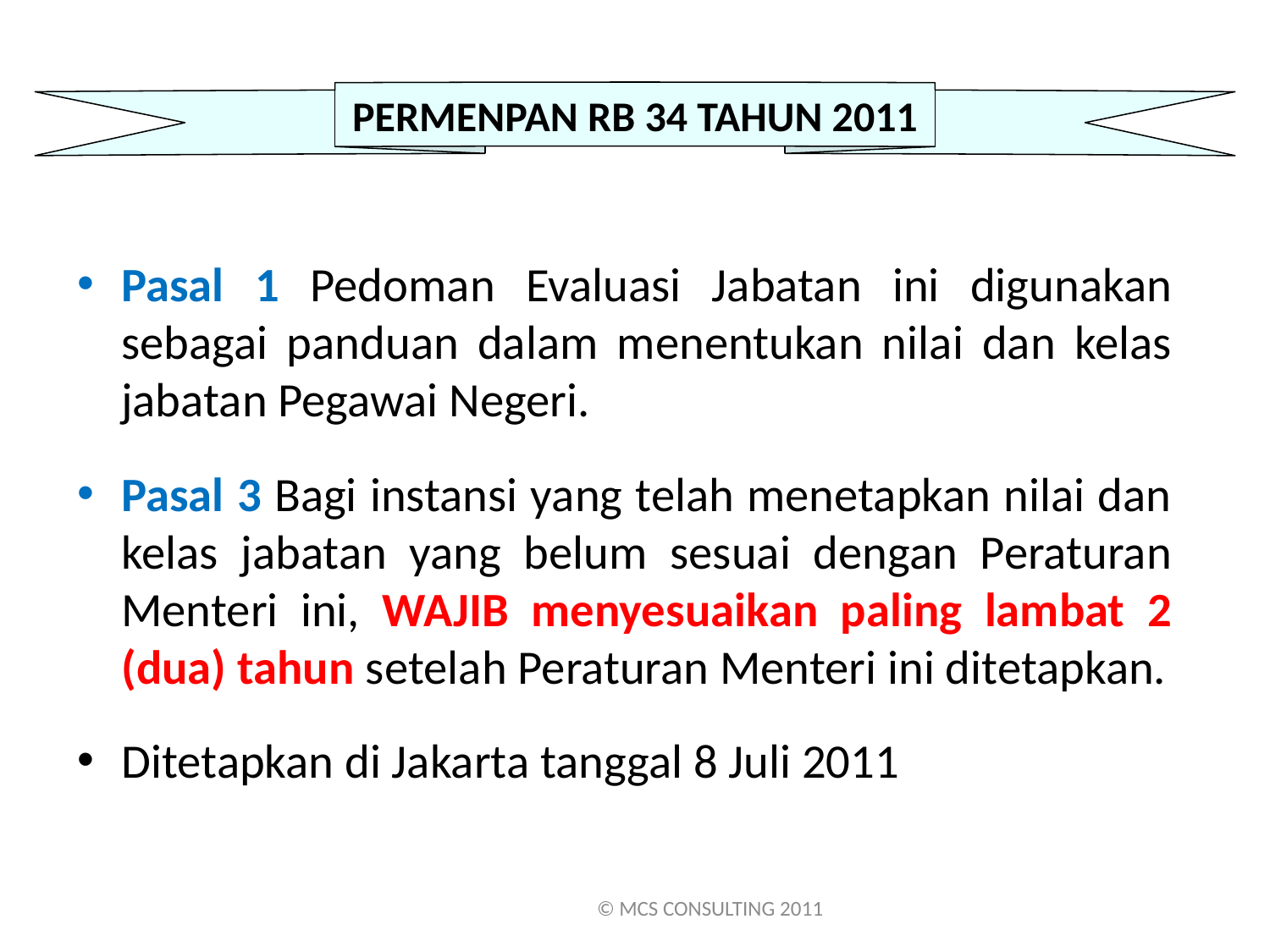

PERMENPAN RB 34 TAHUN 2011
Pasal 1 Pedoman Evaluasi Jabatan ini digunakan sebagai panduan dalam menentukan nilai dan kelas jabatan Pegawai Negeri.

Pasal 3 Bagi instansi yang telah menetapkan nilai dan kelas jabatan yang belum sesuai dengan Peraturan Menteri ini, WAJIB menyesuaikan paling lambat 2 (dua) tahun setelah Peraturan Menteri ini ditetapkan.

Ditetapkan di Jakarta tanggal 8 Juli 2011
© MCS CONSULTING 2011